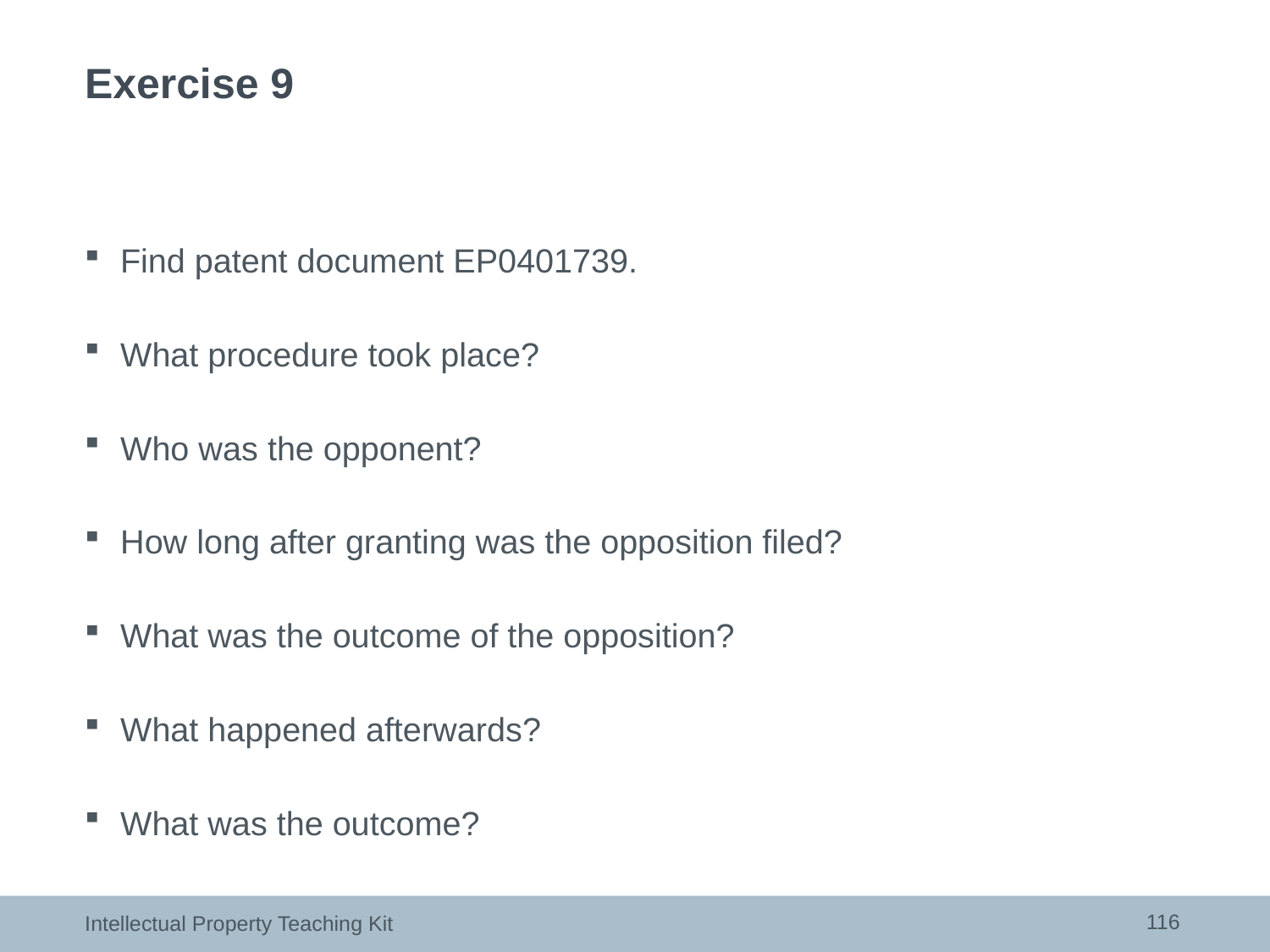

# Exercise 9
Find patent document EP0401739.

What procedure took place?

Who was the opponent?

How long after granting was the opposition filed?

What was the outcome of the opposition?

What happened afterwards?

What was the outcome?
116
Intellectual Property Teaching Kit